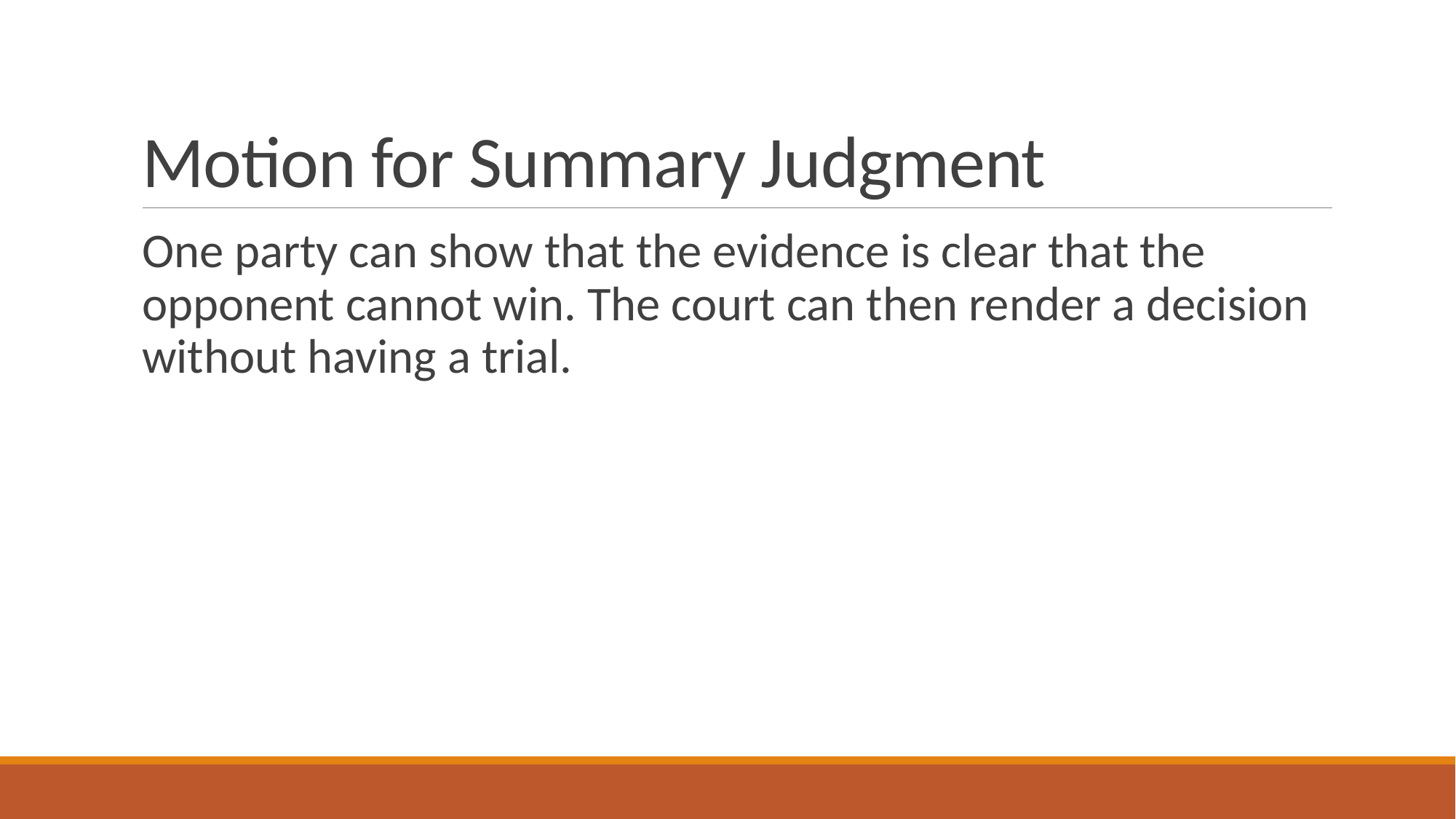

# Motion for Summary Judgment
One party can show that the evidence is clear that the opponent cannot win. The court can then render a decision without having a trial.